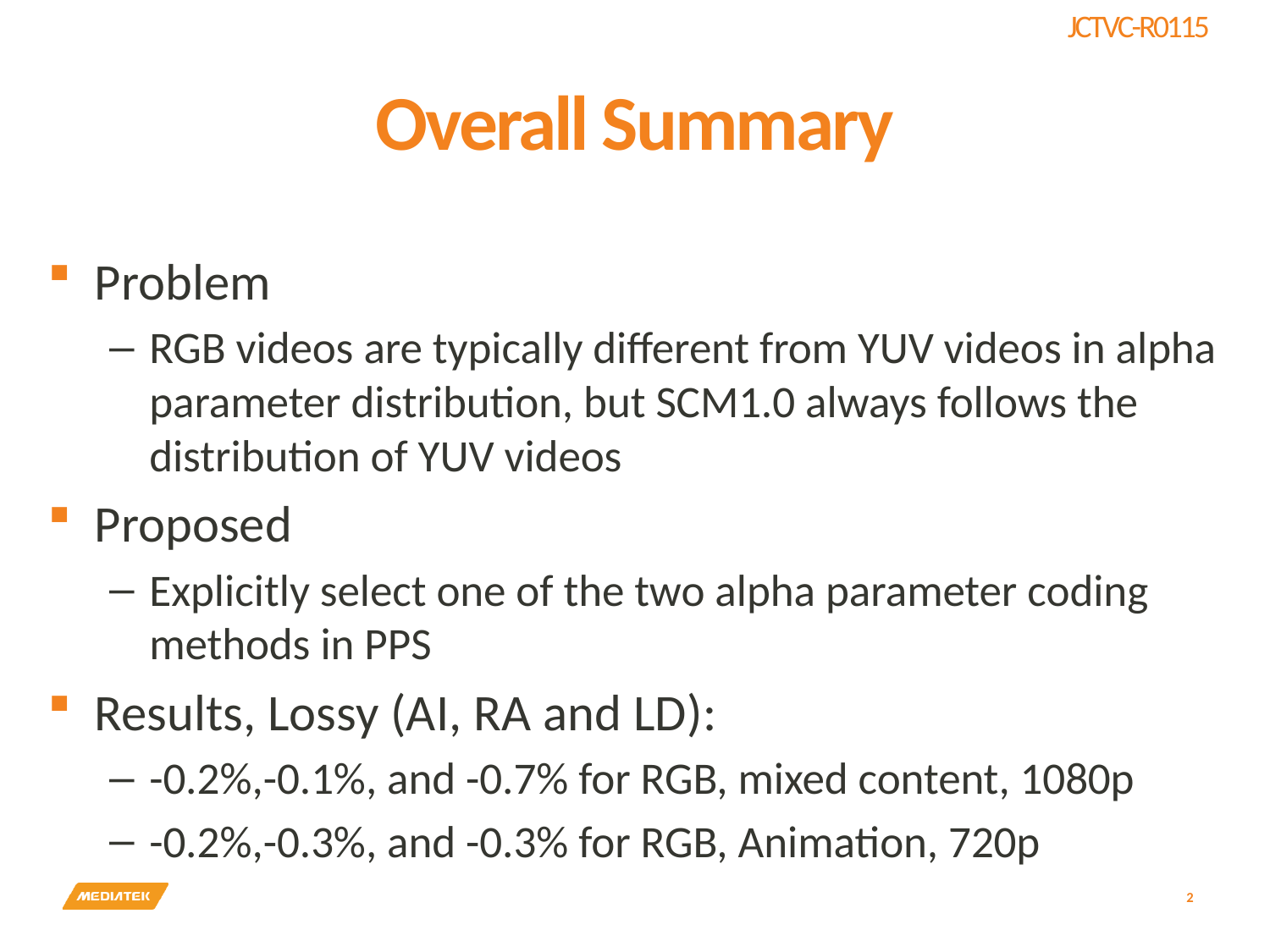

# Overall Summary
Problem
RGB videos are typically different from YUV videos in alpha parameter distribution, but SCM1.0 always follows the distribution of YUV videos
Proposed
Explicitly select one of the two alpha parameter coding methods in PPS
Results, Lossy (AI, RA and LD):
-0.2%,-0.1%, and -0.7% for RGB, mixed content, 1080p
-0.2%,-0.3%, and -0.3% for RGB, Animation, 720p
2